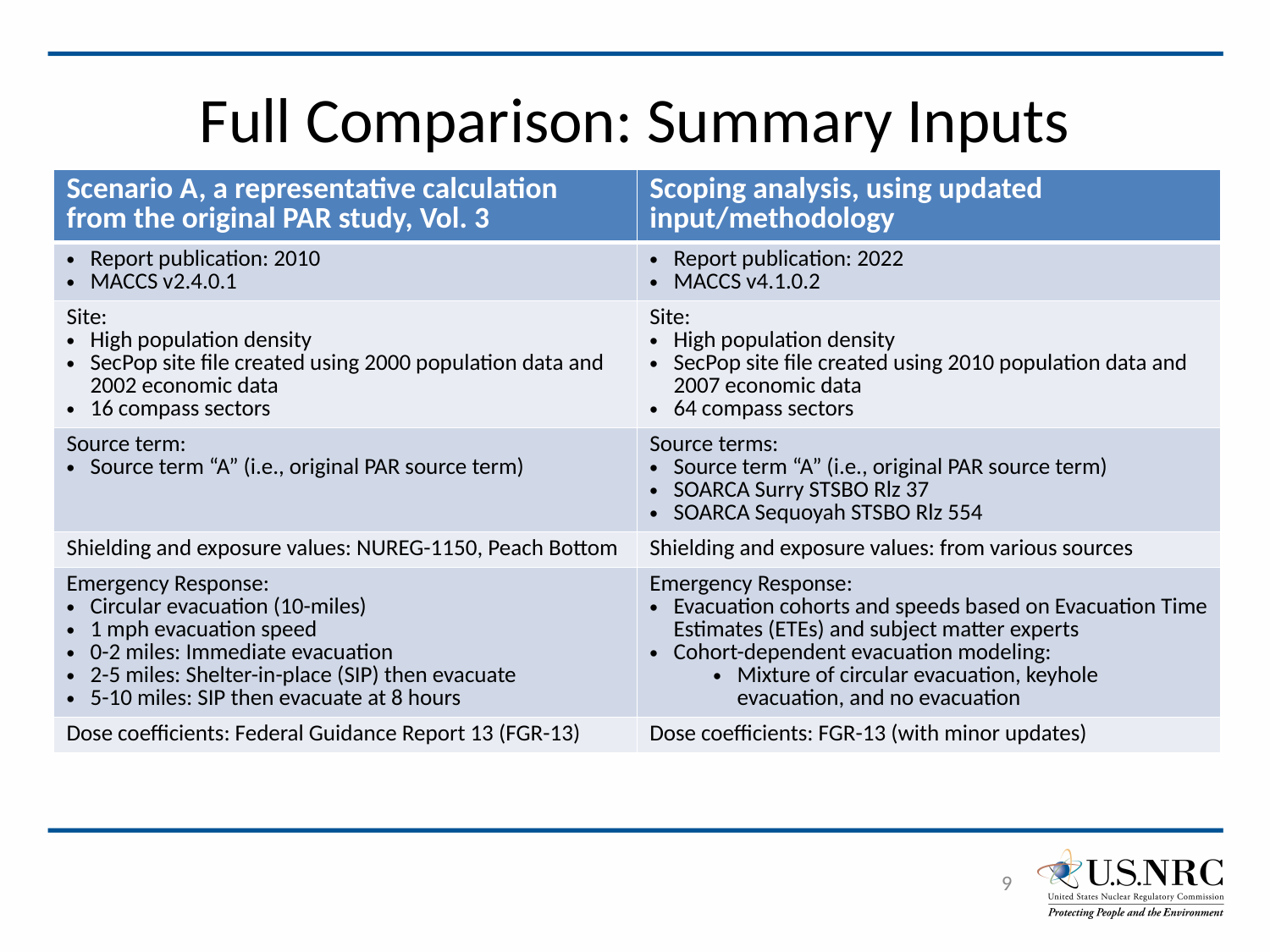

# Full Comparison: Summary Inputs
| Scenario A, a representative calculation from the original PAR study, Vol. 3 | Scoping analysis, using updated input/methodology |
| --- | --- |
| Report publication: 2010 MACCS v2.4.0.1 | Report publication: 2022 MACCS v4.1.0.2 |
| Site: High population density SecPop site file created using 2000 population data and 2002 economic data 16 compass sectors | Site: High population density SecPop site file created using 2010 population data and 2007 economic data 64 compass sectors |
| Source term: Source term “A” (i.e., original PAR source term) | Source terms: Source term “A” (i.e., original PAR source term) SOARCA Surry STSBO Rlz 37 SOARCA Sequoyah STSBO Rlz 554 |
| Shielding and exposure values: NUREG-1150, Peach Bottom | Shielding and exposure values: from various sources |
| Emergency Response: Circular evacuation (10-miles) 1 mph evacuation speed 0-2 miles: Immediate evacuation 2-5 miles: Shelter-in-place (SIP) then evacuate 5-10 miles: SIP then evacuate at 8 hours | Emergency Response: Evacuation cohorts and speeds based on Evacuation Time Estimates (ETEs) and subject matter experts Cohort-dependent evacuation modeling: Mixture of circular evacuation, keyhole evacuation, and no evacuation |
| Dose coefficients: Federal Guidance Report 13 (FGR-13) | Dose coefficients: FGR-13 (with minor updates) |
9